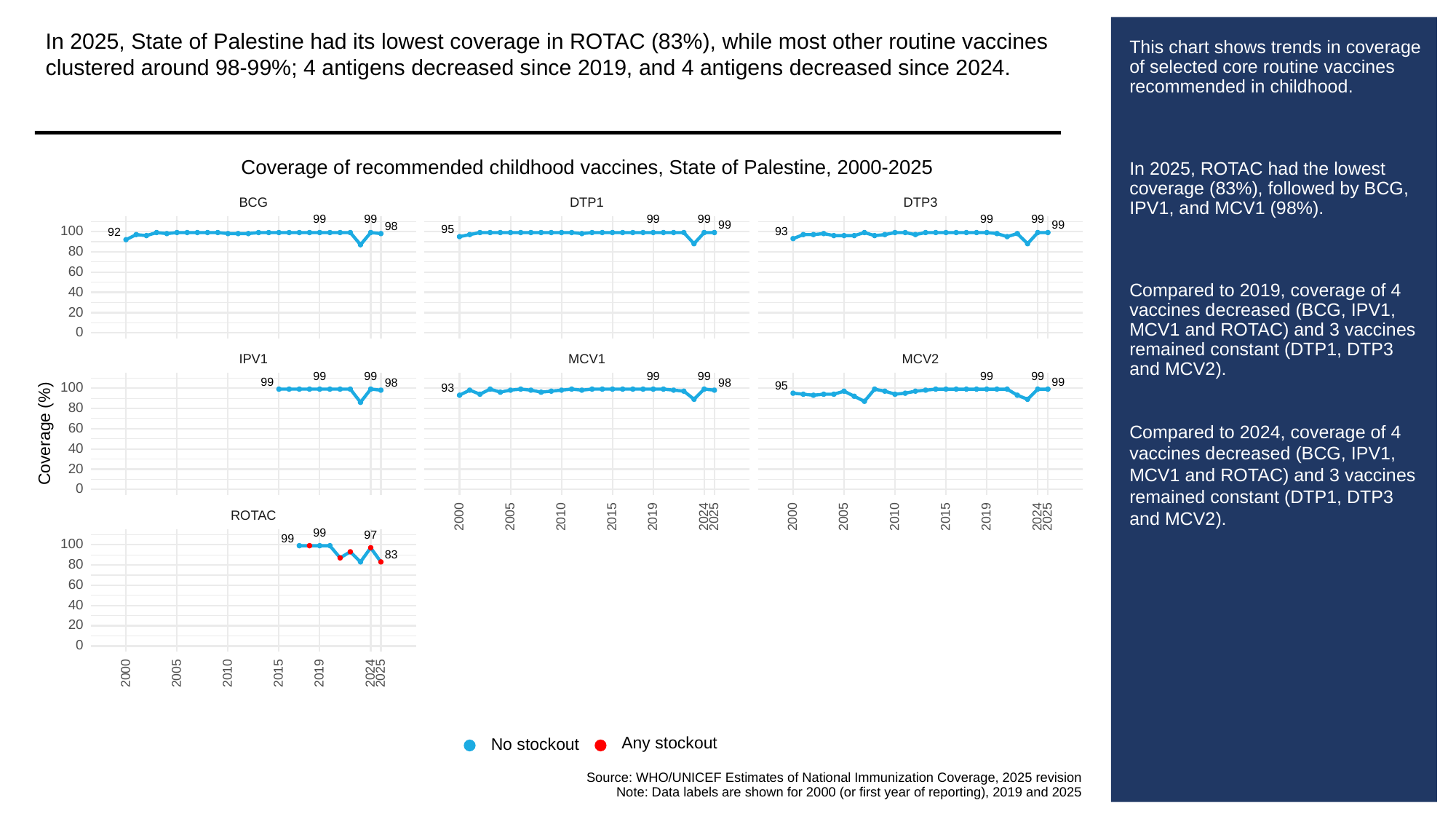

In 2025, State of Palestine had its lowest coverage in ROTAC (83%), while most other routine vaccines clustered around 98-99%; 4 antigens decreased since 2019, and 4 antigens decreased since 2024.
# This chart shows trends in coverage of selected core routine vaccines recommended in childhood.

In 2025, ROTAC had the lowest coverage (83%), followed by BCG, IPV1, and MCV1 (98%).

Compared to 2019, coverage of 4 vaccines decreased (BCG, IPV1, MCV1 and ROTAC) and 3 vaccines remained constant (DTP1, DTP3 and MCV2).

Compared to 2024, coverage of 4 vaccines decreased (BCG, IPV1, MCV1 and ROTAC) and 3 vaccines remained constant (DTP1, DTP3 and MCV2).

Coverage of recommended childhood vaccines, State of Palestine, 2000-2025
BCG
DTP3
DTP1
99
99
99
99
99
99

99
99
98
95
100
93
92

80

60

40

20

0

MCV1
MCV2
IPV1
99
99
99
99
99
99

99
99
98
98
95
100
93

80

60
Coverage (%)

40

20

0

ROTAC
2000
2005
2010
2015
2019
2024
2025
2000
2005
2010
2015
2019
2024
2025
99

97

99
100

83

80

60

40

20

0

2000
2005
2010
2015
2019
2024
2025
Any stockout
No stockout

Source: WHO/UNICEF Estimates of National Immunization Coverage, 2025 revision
Note: Data labels are shown for 2000 (or first year of reporting), 2019 and 2025